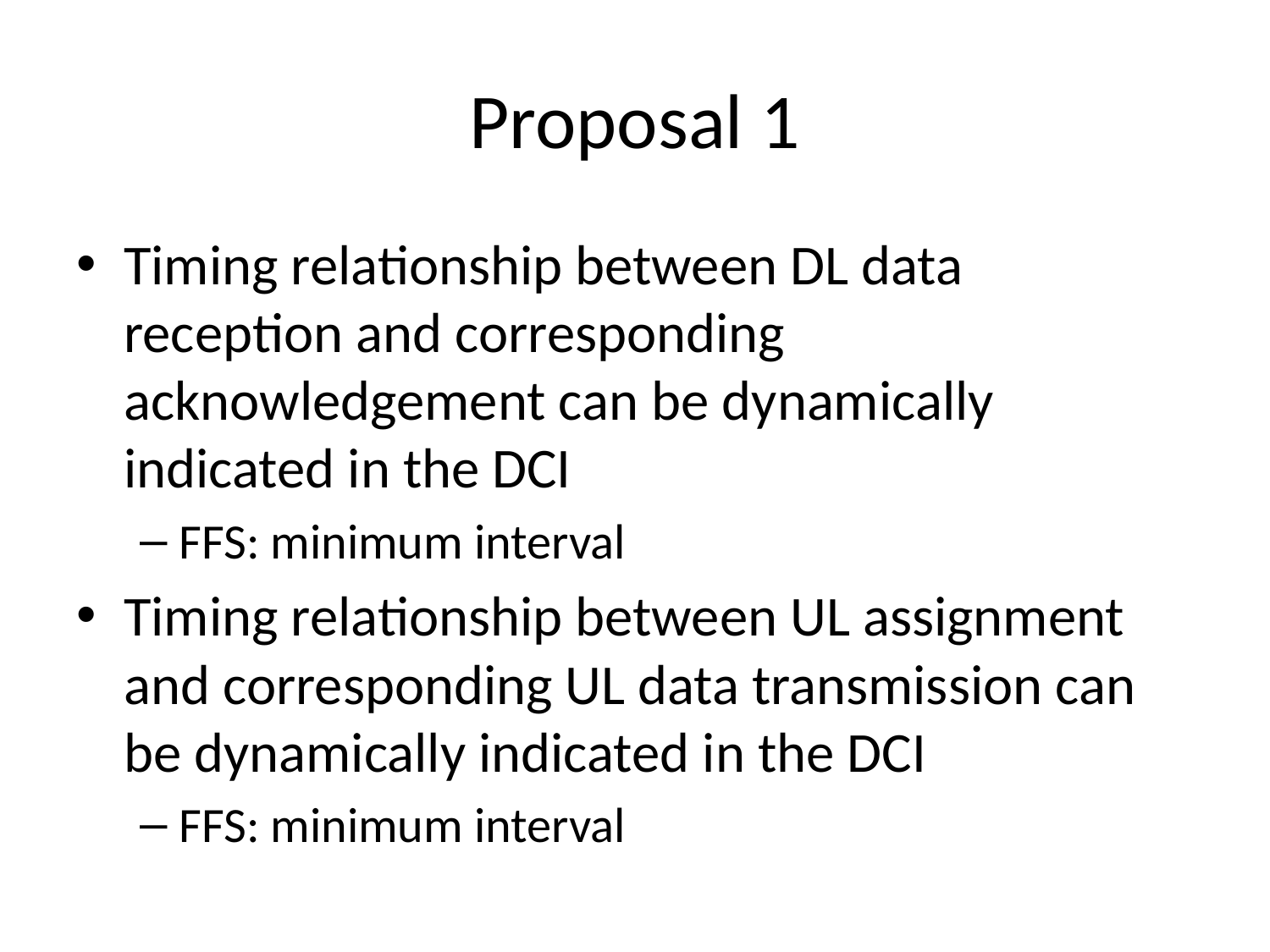

# Proposal 1
Timing relationship between DL data reception and corresponding acknowledgement can be dynamically indicated in the DCI
FFS: minimum interval
Timing relationship between UL assignment and corresponding UL data transmission can be dynamically indicated in the DCI
FFS: minimum interval